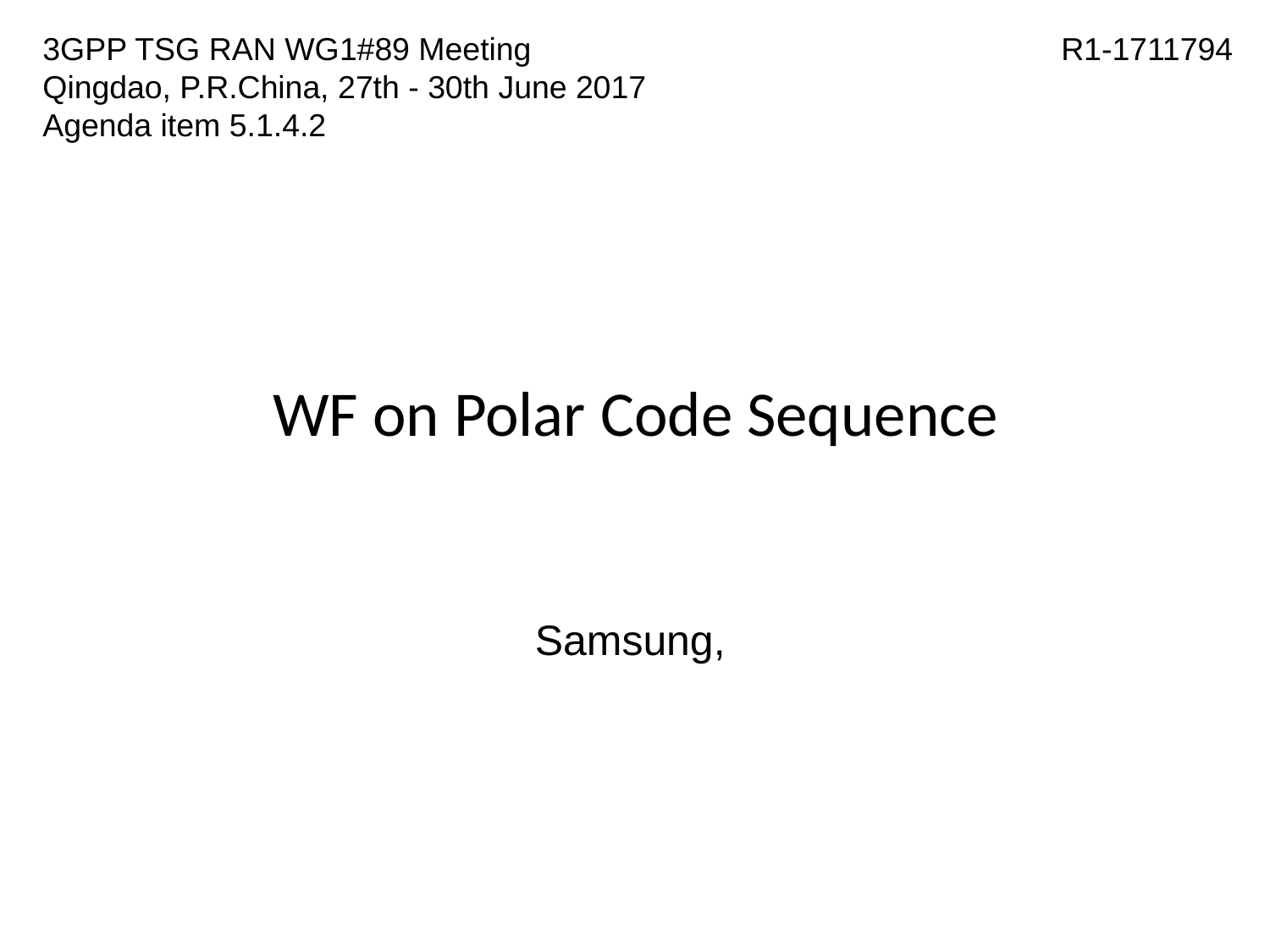

3GPP TSG RAN WG1#89 Meeting
Qingdao, P.R.China, 27th - 30th June 2017
Agenda item 5.1.4.2
R1-1711794
WF on Polar Code Sequence
Samsung,